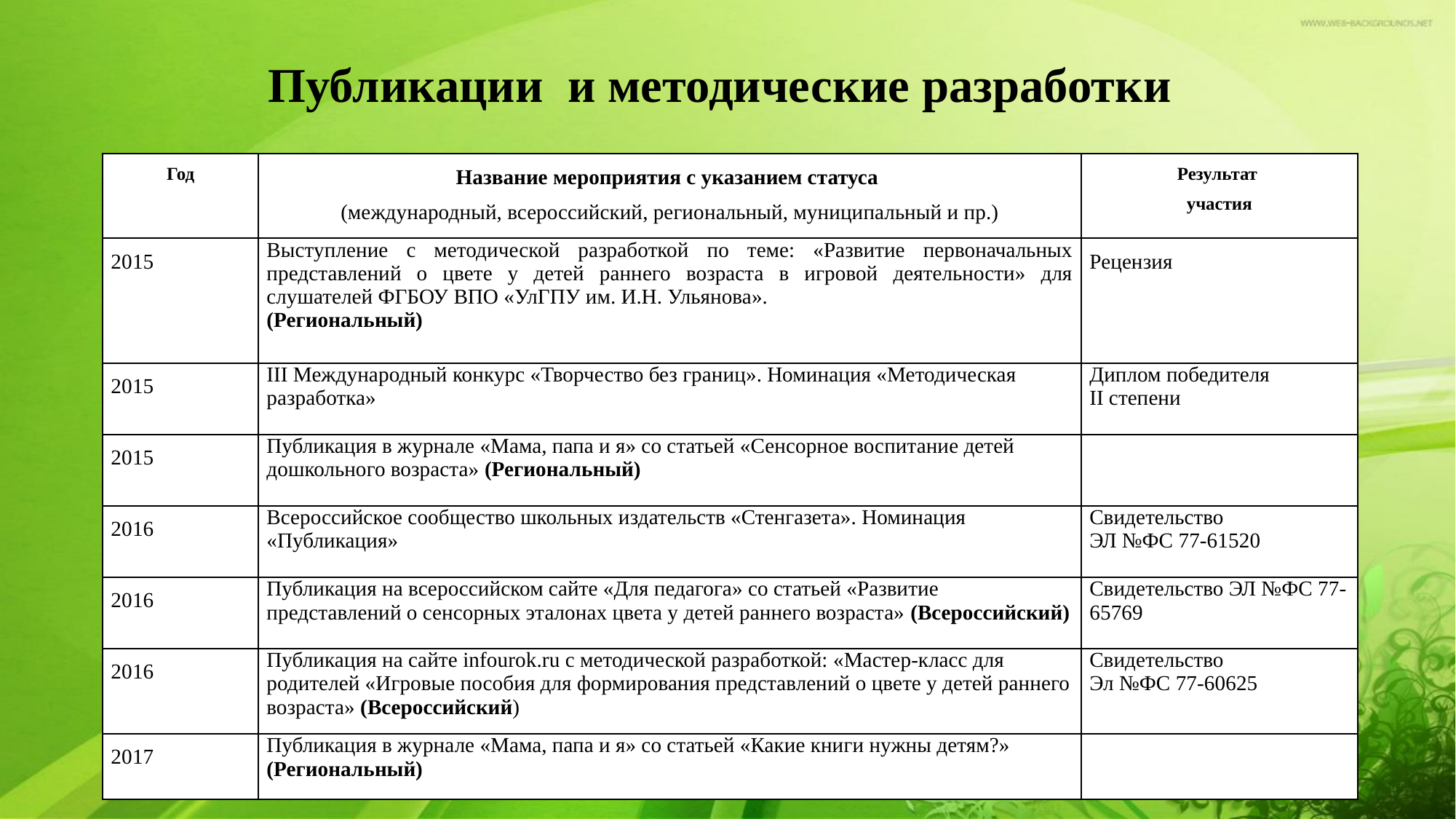

Публикации  и методические разработки
| Год | Название мероприятия с указанием статуса (международный, всероссийский, региональный, муниципальный и пр.) | Результат участия |
| --- | --- | --- |
| 2015 | Выступление с методической разработкой по теме: «Развитие первоначальных представлений о цвете у детей раннего возраста в игровой деятельности» для слушателей ФГБОУ ВПО «УлГПУ им. И.Н. Ульянова». (Региональный) | Рецензия |
| 2015 | III Международный конкурс «Творчество без границ». Номинация «Методическая разработка» | Диплом победителя II степени |
| 2015 | Публикация в журнале «Мама, папа и я» со статьей «Сенсорное воспитание детей дошкольного возраста» (Региональный) |  |
| 2016 | Всероссийское сообщество школьных издательств «Стенгазета». Номинация «Публикация» | Свидетельство ЭЛ №ФС 77-61520 |
| 2016 | Публикация на всероссийском сайте «Для педагога» со статьей «Развитие представлений о сенсорных эталонах цвета у детей раннего возраста» (Всероссийский) | Свидетельство ЭЛ №ФС 77-65769 |
| 2016 | Публикация на сайте infourok.ru с методической разработкой: «Мастер-класс для родителей «Игровые пособия для формирования представлений о цвете у детей раннего возраста» (Всероссийский) | Свидетельство Эл №ФС 77-60625 |
| 2017 | Публикация в журнале «Мама, папа и я» со статьей «Какие книги нужны детям?» (Региональный) |  |